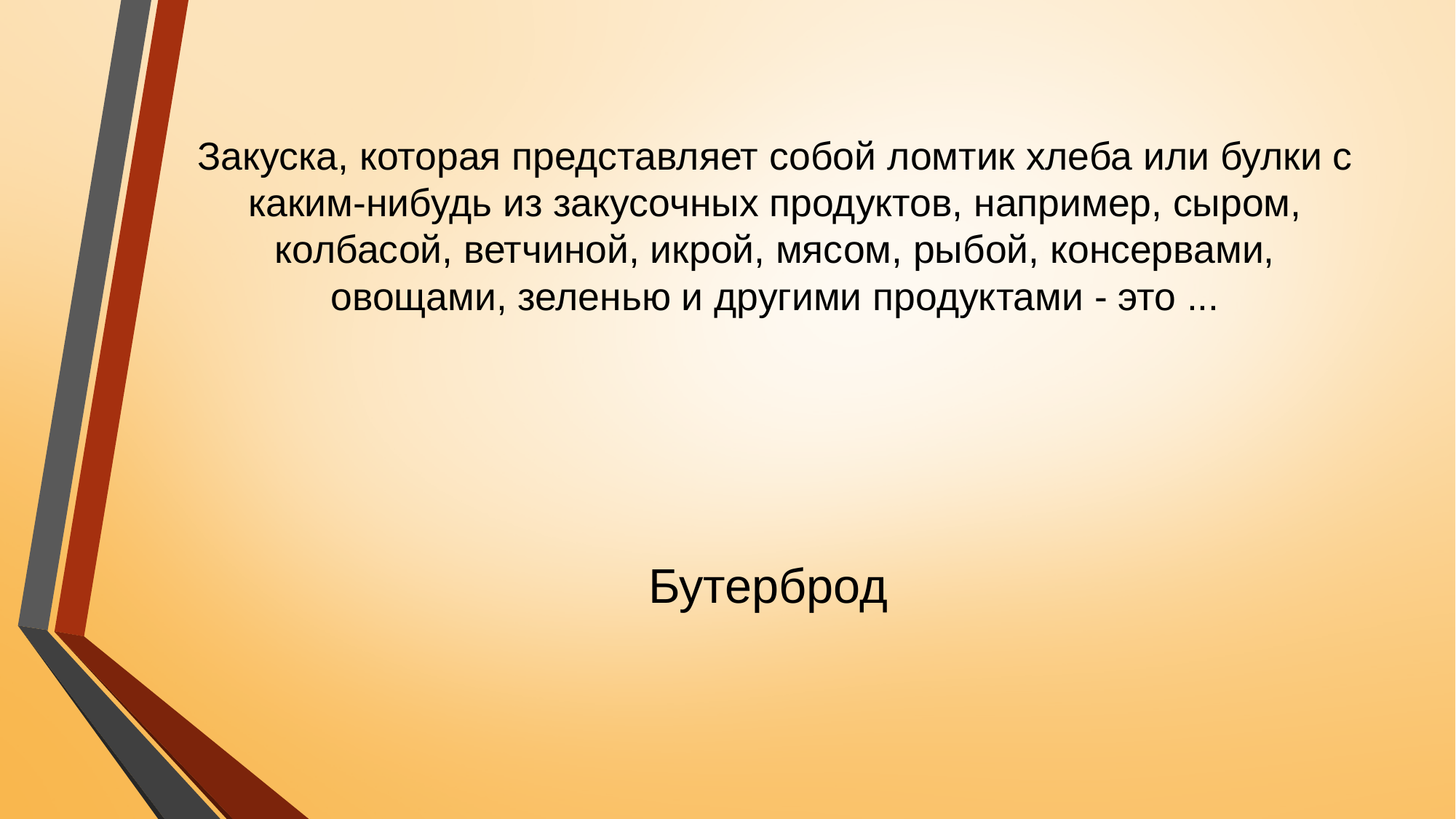

# Закуска, которая представляет собой ломтик хлеба или булки с каким-нибудь из закусочных продуктов, например, сыром, колбасой, ветчиной, икрой, мясом, рыбой, консервами, овощами, зеленью и другими продуктами - это ...
Бутерброд